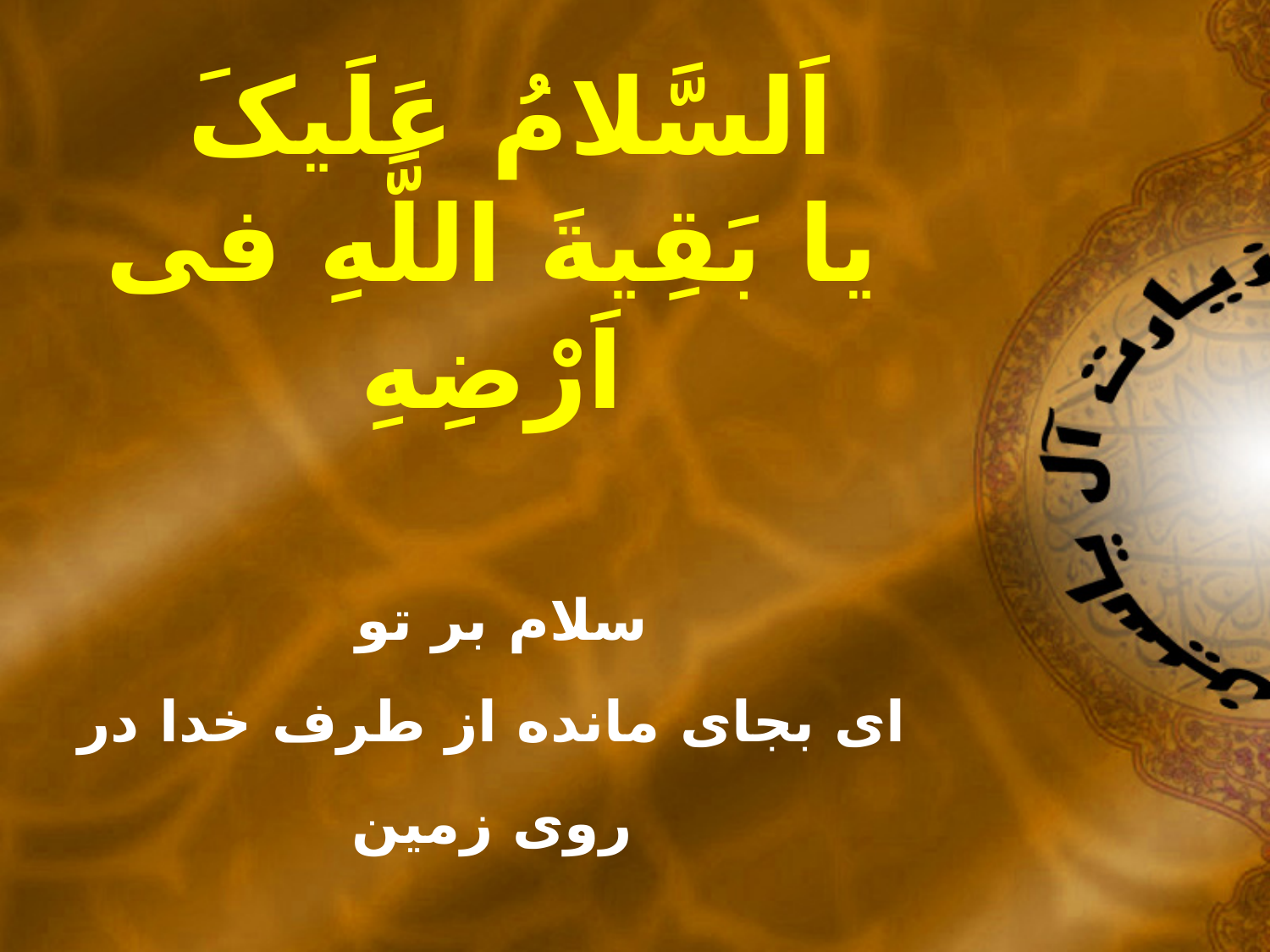

اَلسَّلامُ عَلَيکَ
يا بَقِيةَ اللَّهِ فى اَرْضِهِ
سلام بر تو
اى بجاى مانده از طرف خدا در روى زمين